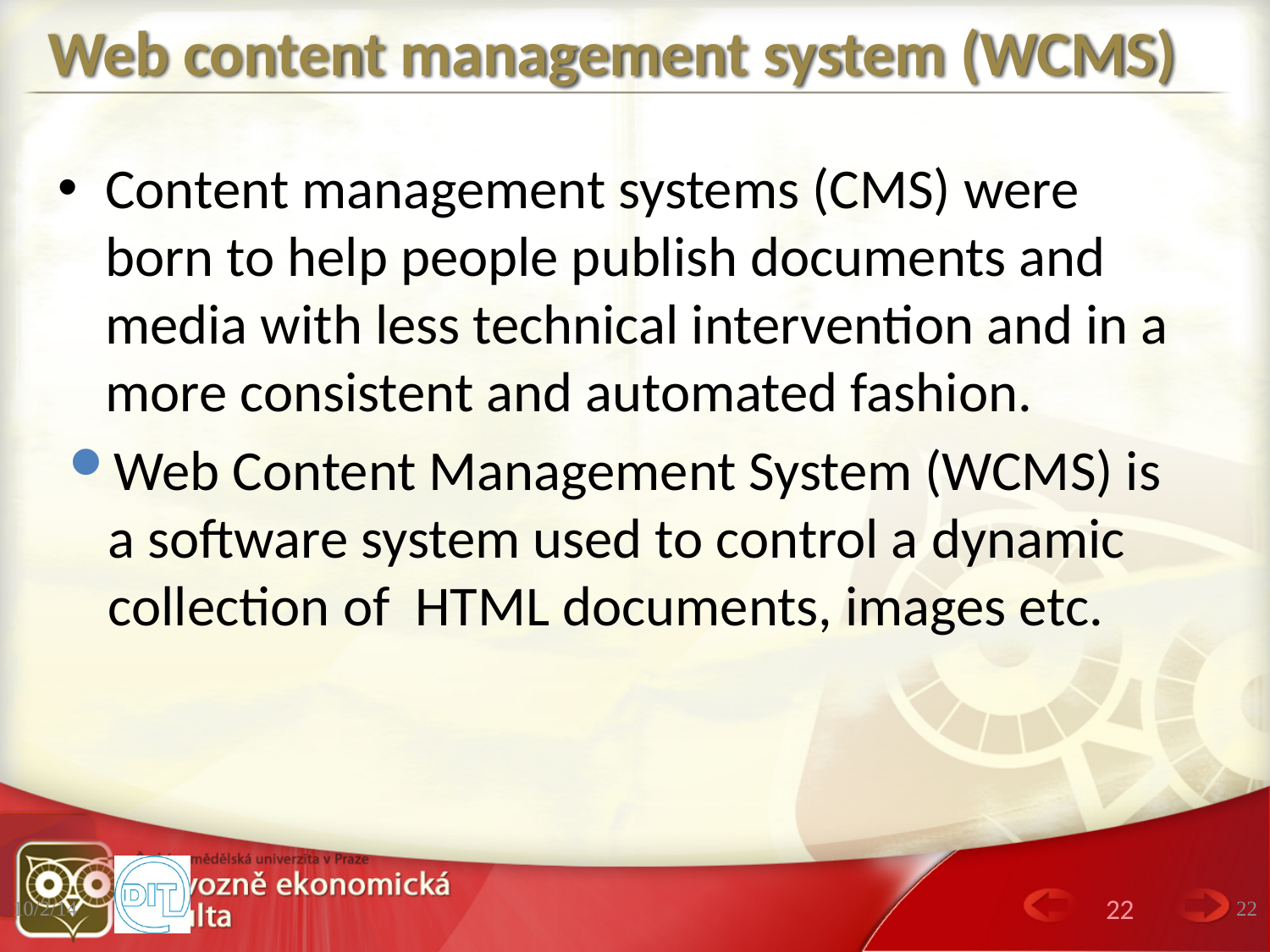

# Web content management system (WCMS)
Content management systems (CMS) were born to help people publish documents and media with less technical intervention and in a more consistent and automated fashion.
Web Content Management System (WCMS) is a software system used to control a dynamic collection of  HTML documents, images etc.

10/2/14
22